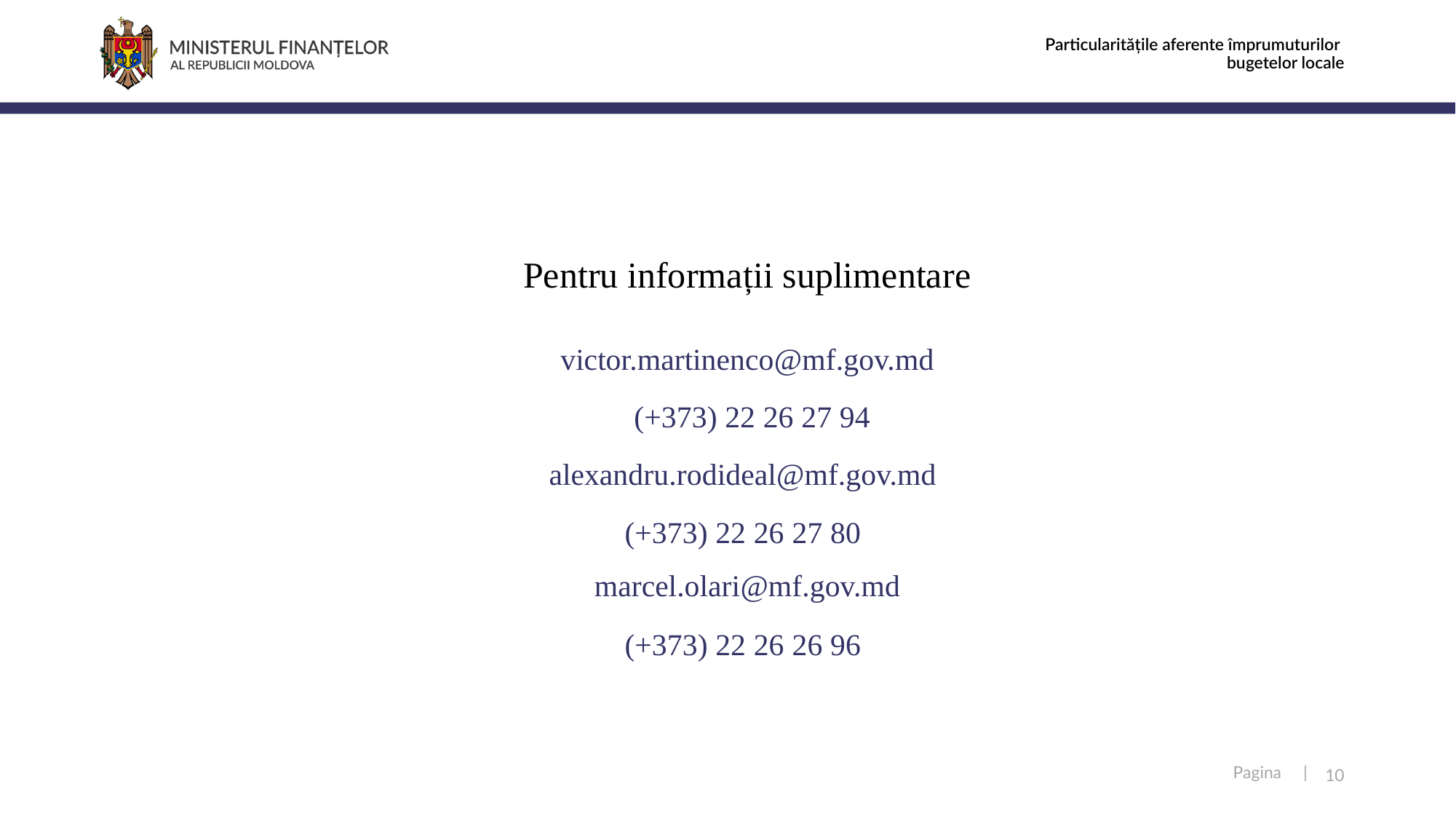

Particularitățile aferente împrumuturilor
bugetelor locale

Pentru informații suplimentare
victor.martinenco@mf.gov.md
(+373) 22 26 27 94
alexandru.rodideal@mf.gov.md

(+373) 22 26 27 80
marcel.olari@mf.gov.md
(+373) 22 26 26 96
10